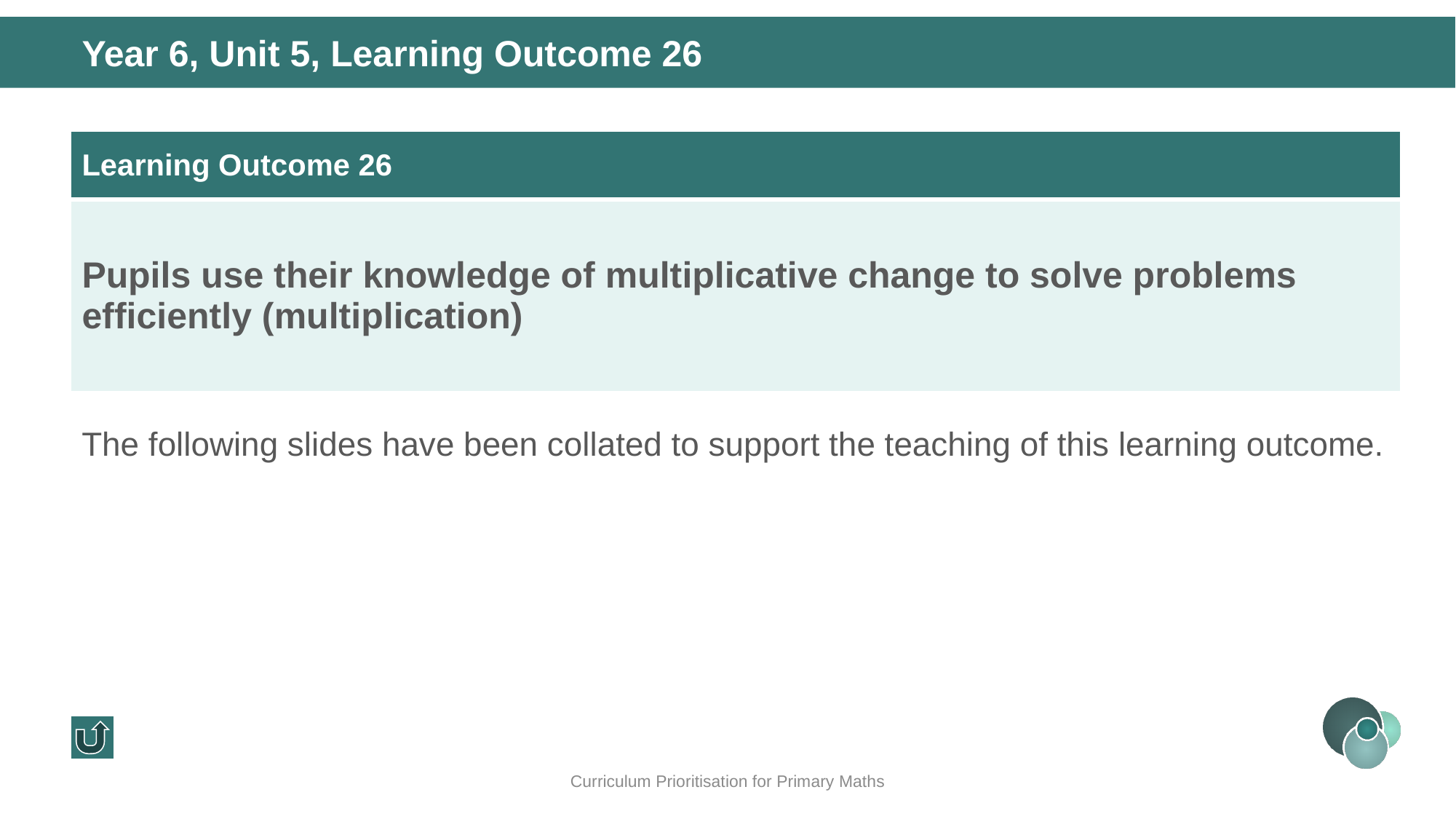

Year 6, Unit 5, Learning Outcome 26
| Learning Outcome 26 |
| --- |
| Pupils use their knowledge of multiplicative change to solve problems efficiently (multiplication) |
The following slides have been collated to support the teaching of this learning outcome.

Curriculum Prioritisation for Primary Maths